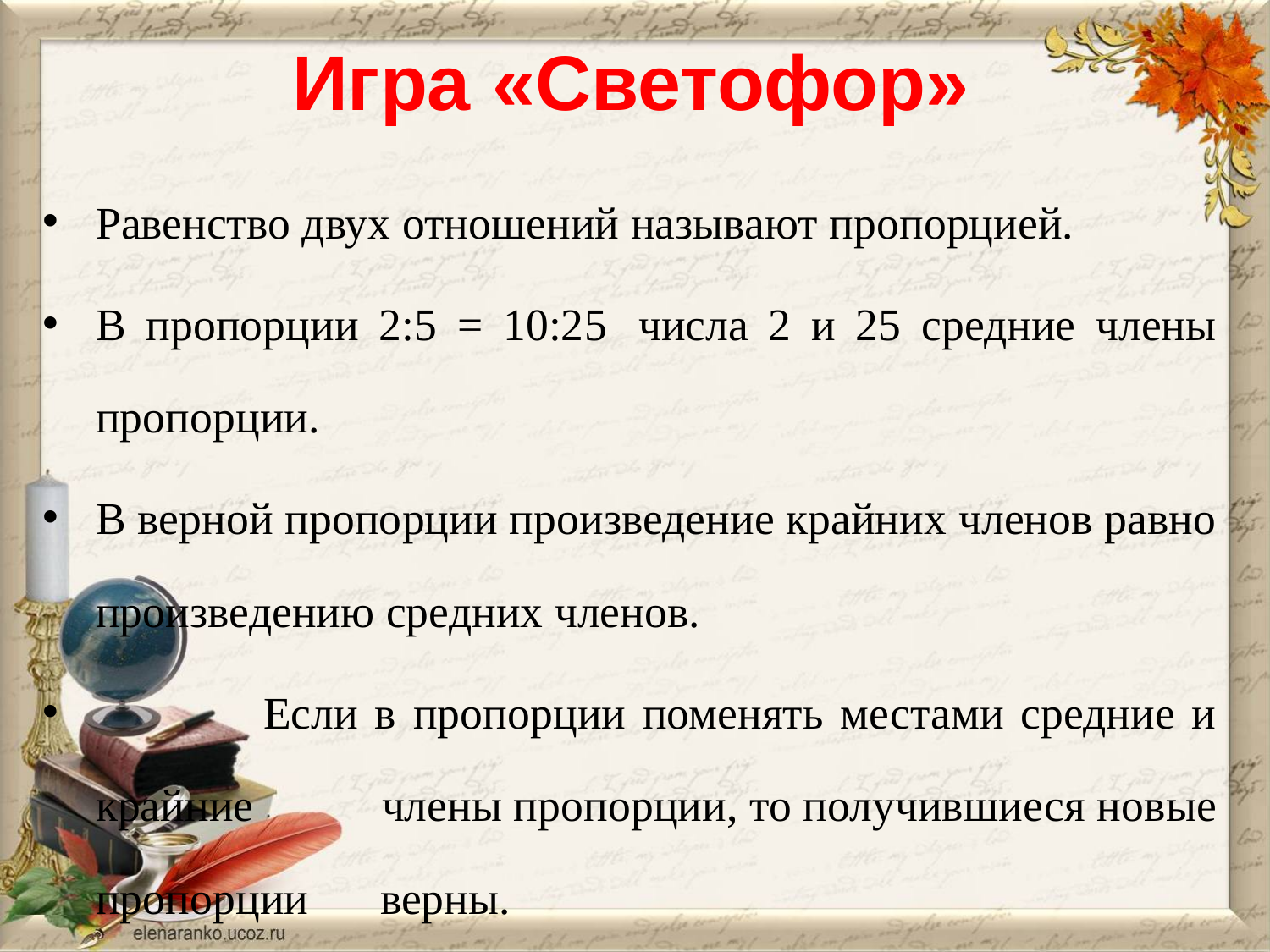

# Игра «Светофор»
Равенство двух отношений называют пропорцией.
В пропорции 2:5 = 10:25  числа 2 и 25 средние члены пропорции.
В верной пропорции произведение крайних членов равно произведению средних членов.
          Если в пропорции поменять местами средние и крайние           	члены пропорции, то получившиеся новые пропорции     			верны.